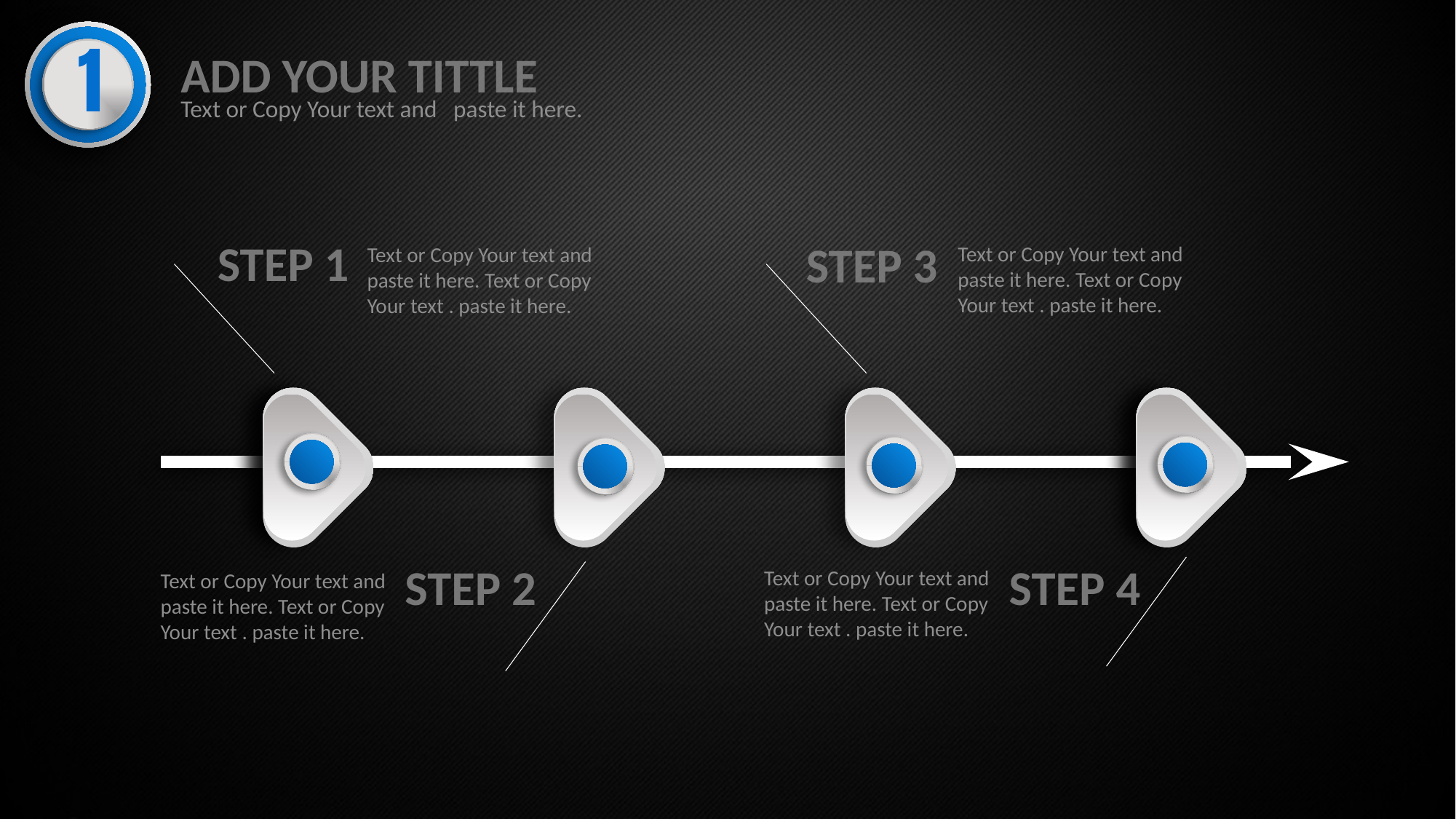

1
ADD YOUR TITTLE
Text or Copy Your text and   paste it here.
STEP 1
STEP 3
Text or Copy Your text and   paste it here. Text or Copy  Your text . paste it here.
Text or Copy Your text and   paste it here. Text or Copy  Your text . paste it here.

STEP 4
STEP 2
Text or Copy Your text and   paste it here. Text or Copy  Your text . paste it here.
Text or Copy Your text and   paste it here. Text or Copy  Your text . paste it here.